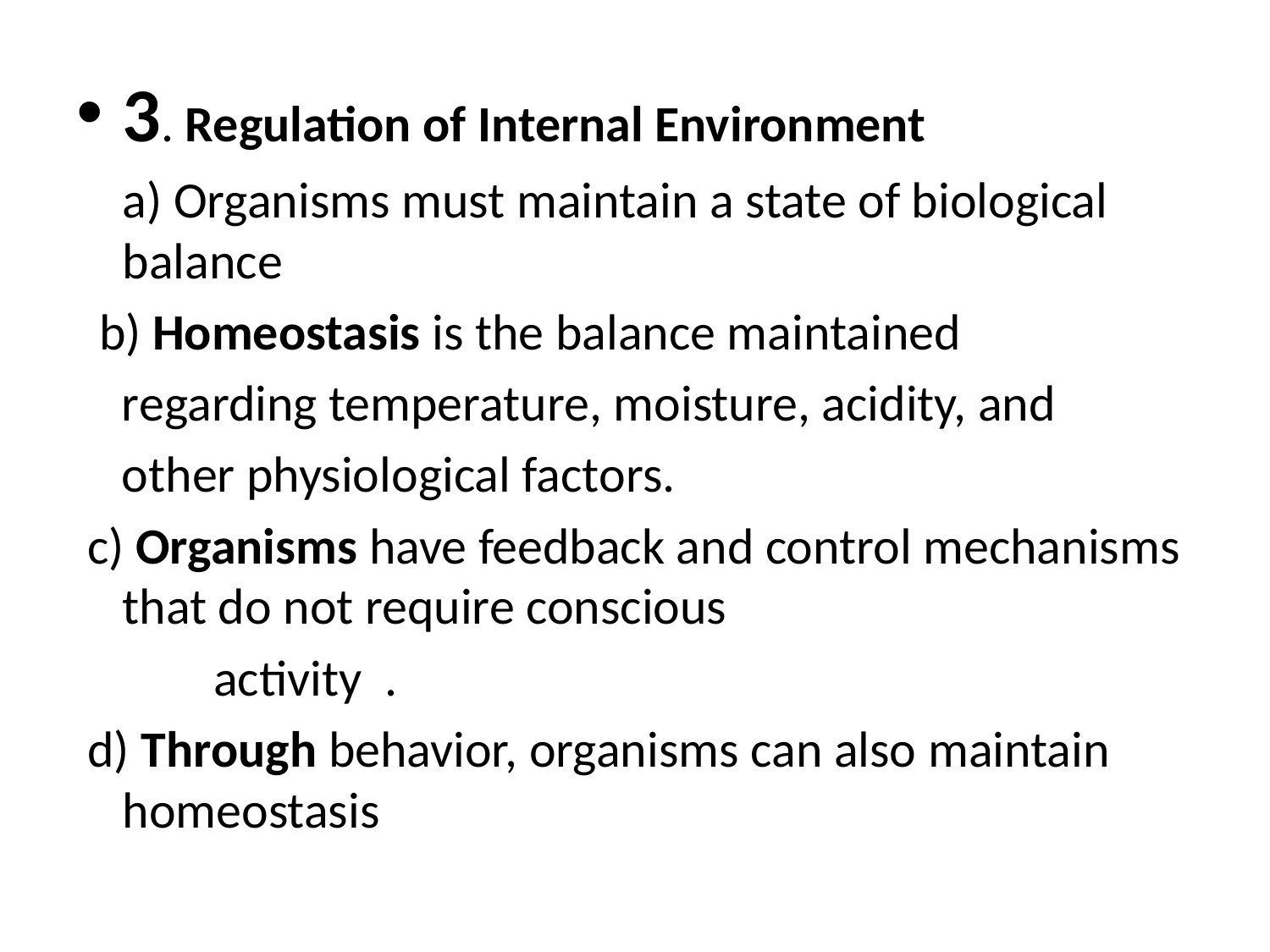

#
3. Regulation of Internal Environment
	a) Organisms must maintain a state of biological balance
  b) Homeostasis is the balance maintained
    regarding temperature, moisture, acidity, and
    other physiological factors.
 c) Organisms have feedback and control mechanisms that do not require conscious
            activity  .
 d) Through behavior, organisms can also maintain homeostasis